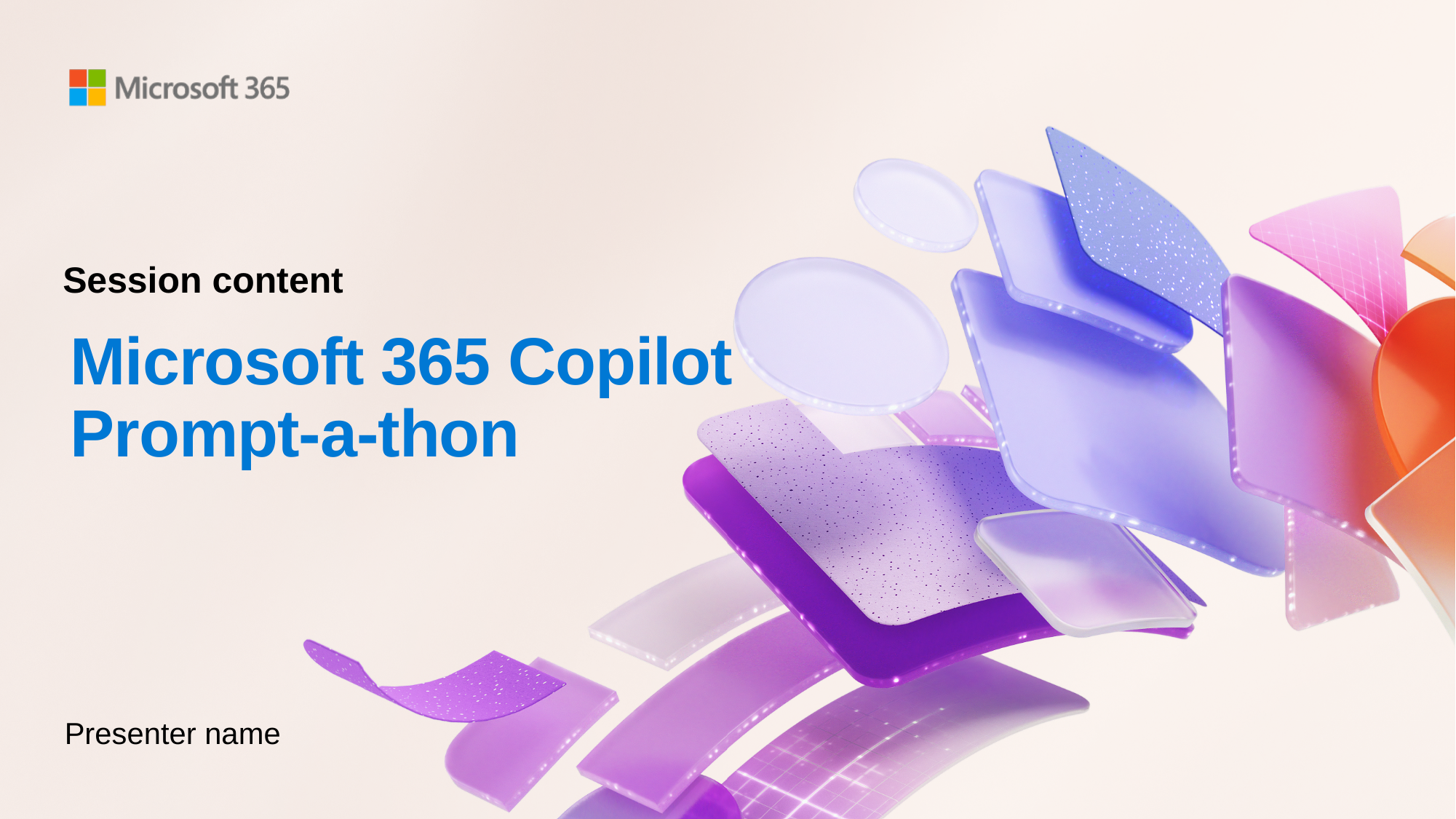

Session content
# Microsoft 365 Copilot Prompt-a-thon
Presenter name